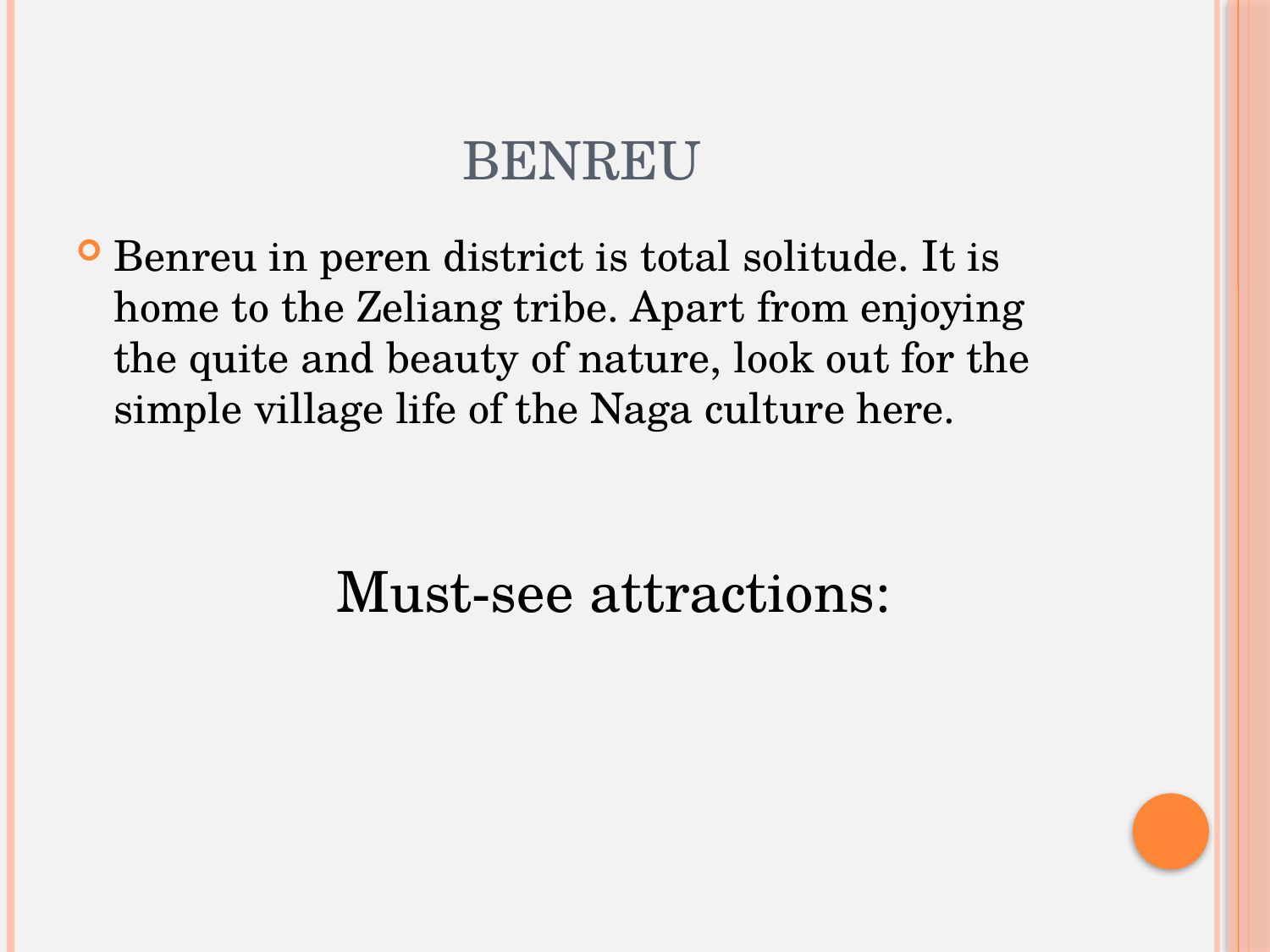

# BENREU
Benreu in peren district is total solitude. It is home to the Zeliang tribe. Apart from enjoying the quite and beauty of nature, look out for the simple village life of the Naga culture here.
Must-see attractions: